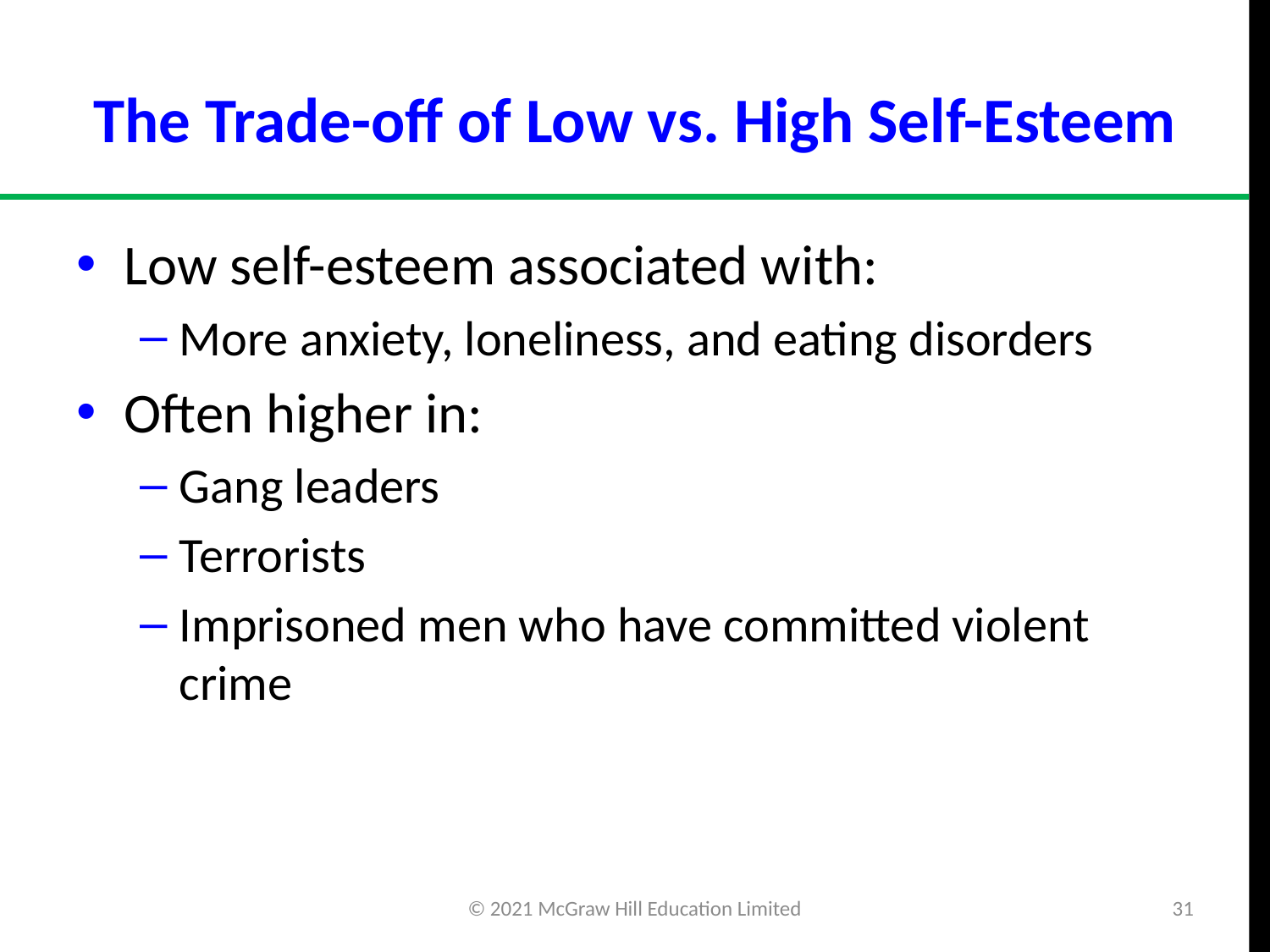

# The Trade-off of Low vs. High Self-Esteem
Low self-esteem associated with:
More anxiety, loneliness, and eating disorders
Often higher in:
Gang leaders
Terrorists
Imprisoned men who have committed violent crime

© 2021 McGraw Hill Education Limited
31